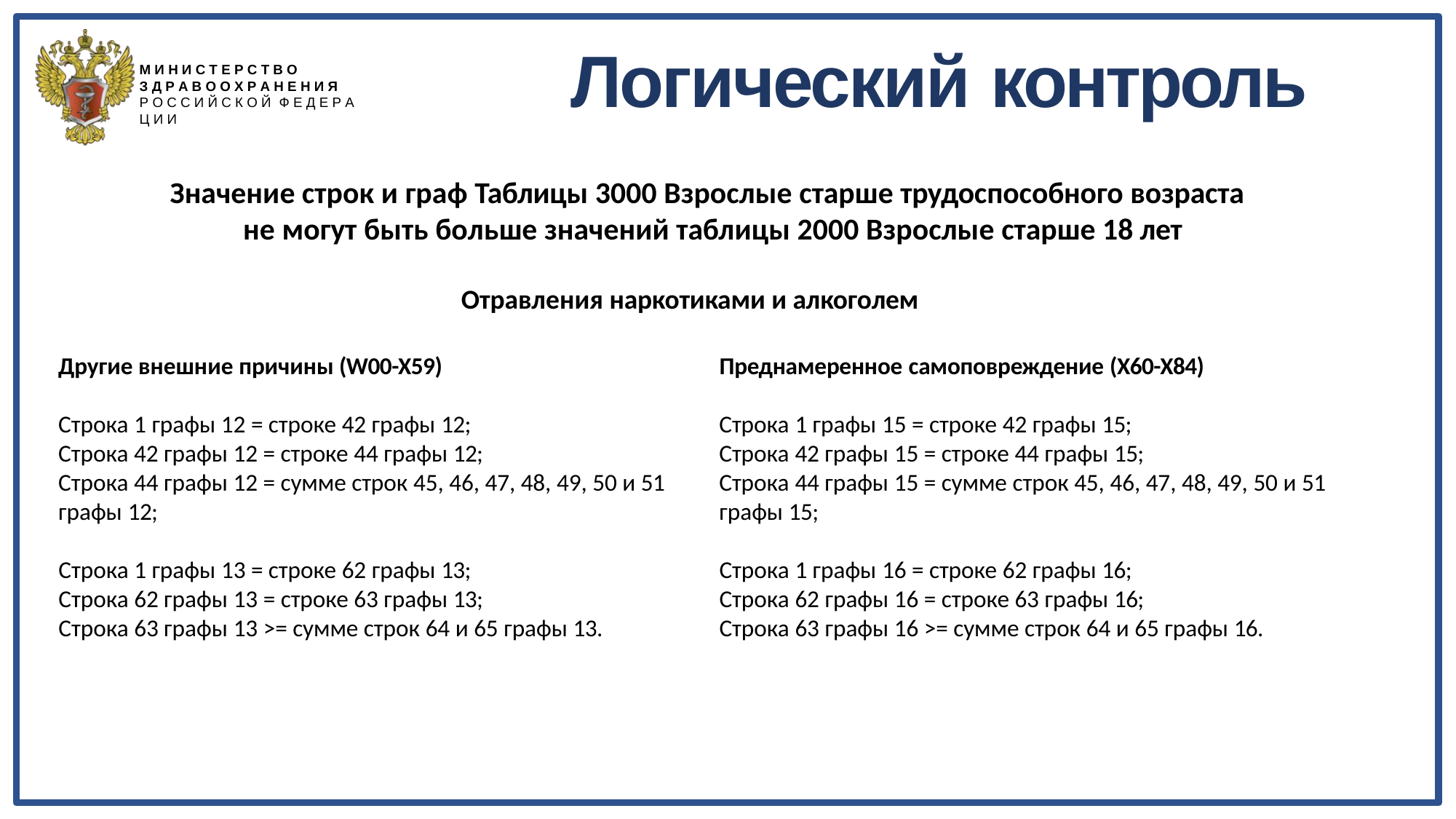

# Логический контроль
М И Н И С Т Е Р С Т В О
З Д Р А В О О Х Р А Н Е Н И Я
Р О С С И Й С К О Й Ф Е Д Е Р А Ц И И
Значение строк и граф Таблицы 3000 Взрослые старше трудоспособного возраста не могут быть больше значений таблицы 2000 Взрослые старше 18 лет
Отравления наркотиками и алкоголем
Другие внешние причины (W00-X59)
Преднамеренное самоповреждение (X60-X84)
Строка 1 графы 12 = строке 42 графы 12;
Строка 42 графы 12 = строке 44 графы 12;
Строка 44 графы 12 = сумме строк 45, 46, 47, 48, 49, 50 и 51
графы 12;
Строка 1 графы 15 = строке 42 графы 15;
Строка 42 графы 15 = строке 44 графы 15;
Строка 44 графы 15 = сумме строк 45, 46, 47, 48, 49, 50 и 51
графы 15;
Строка 1 графы 13 = строке 62 графы 13;
Строка 62 графы 13 = строке 63 графы 13;
Строка 63 графы 13 >= сумме строк 64 и 65 графы 13.
Строка 1 графы 16 = строке 62 графы 16;
Строка 62 графы 16 = строке 63 графы 16;
Строка 63 графы 16 >= сумме строк 64 и 65 графы 16.